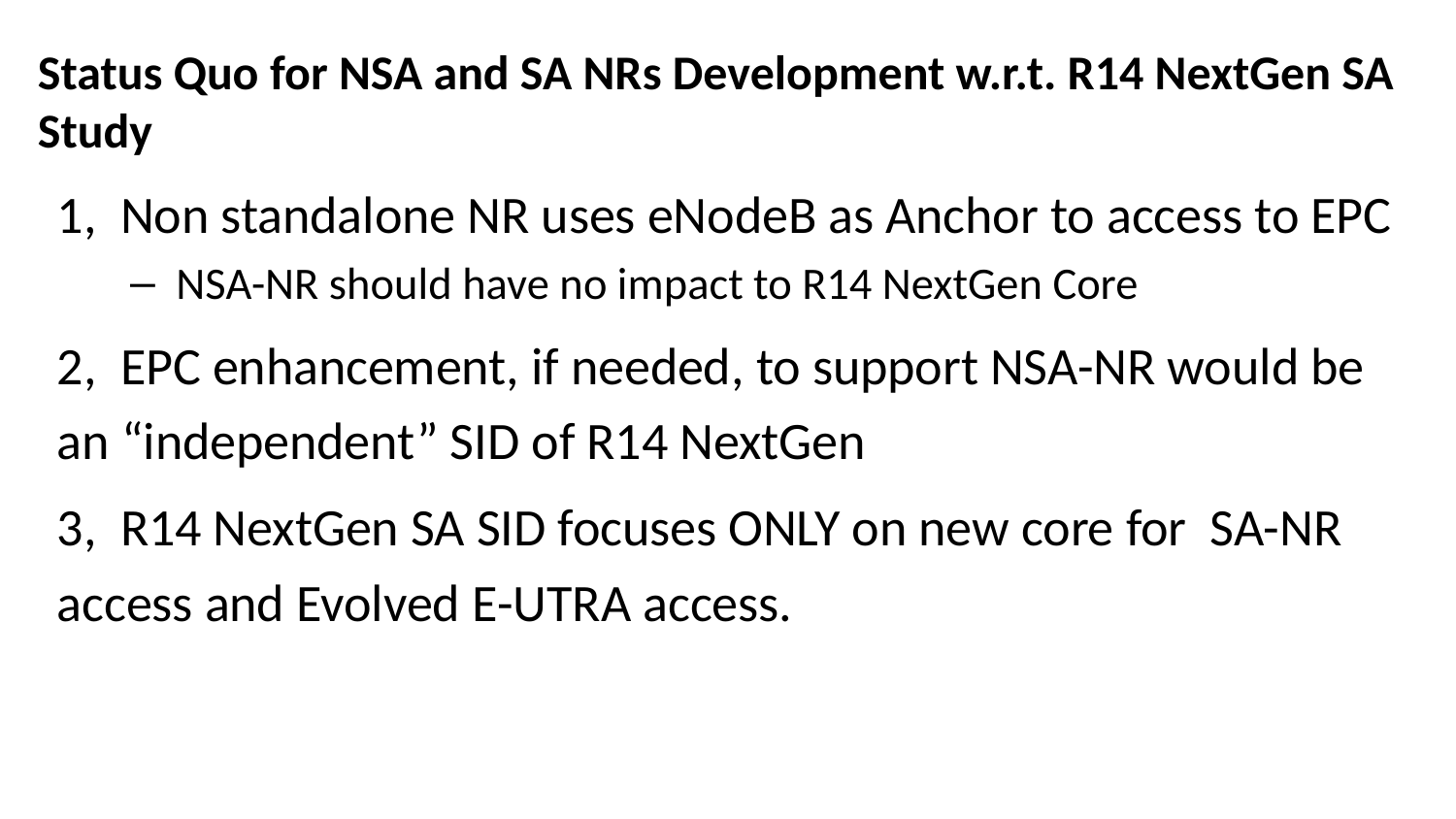

# Status Quo for NSA and SA NRs Development w.r.t. R14 NextGen SA Study
1,  Non standalone NR uses eNodeB as Anchor to access to EPC
NSA-NR should have no impact to R14 NextGen Core
2,  EPC enhancement, if needed, to support NSA-NR would be an “independent” SID of R14 NextGen
3,  R14 NextGen SA SID focuses ONLY on new core for  SA-NR access and Evolved E-UTRA access.